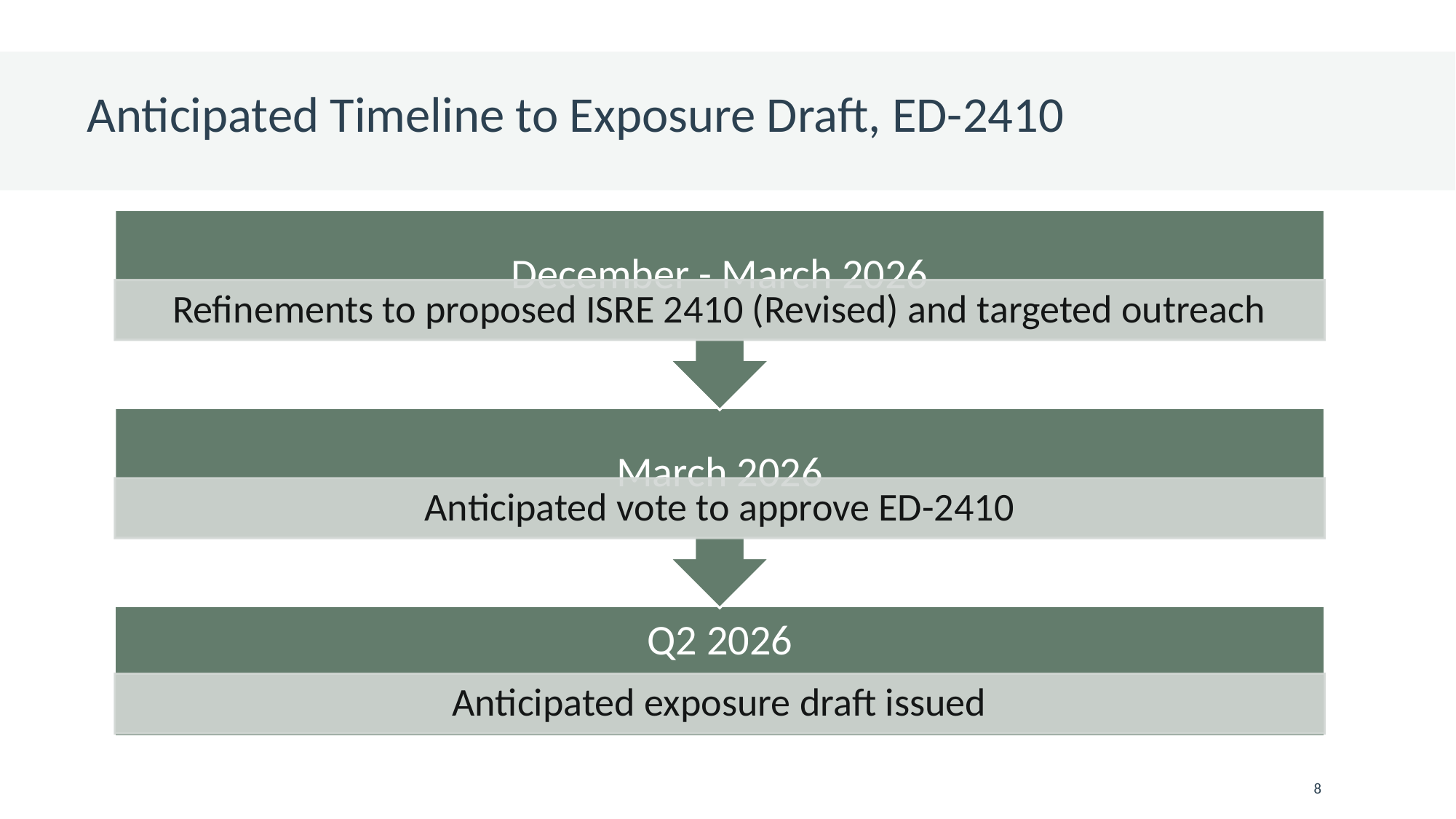

# Anticipated Timeline to Exposure Draft, ED-2410
Q2 2026
Anticipated exposure draft issued
March 2026
Anticipated vote to approve ED-2410
December - March 2026
Refinements to proposed ISRE 2410 (Revised) and targeted outreach

8